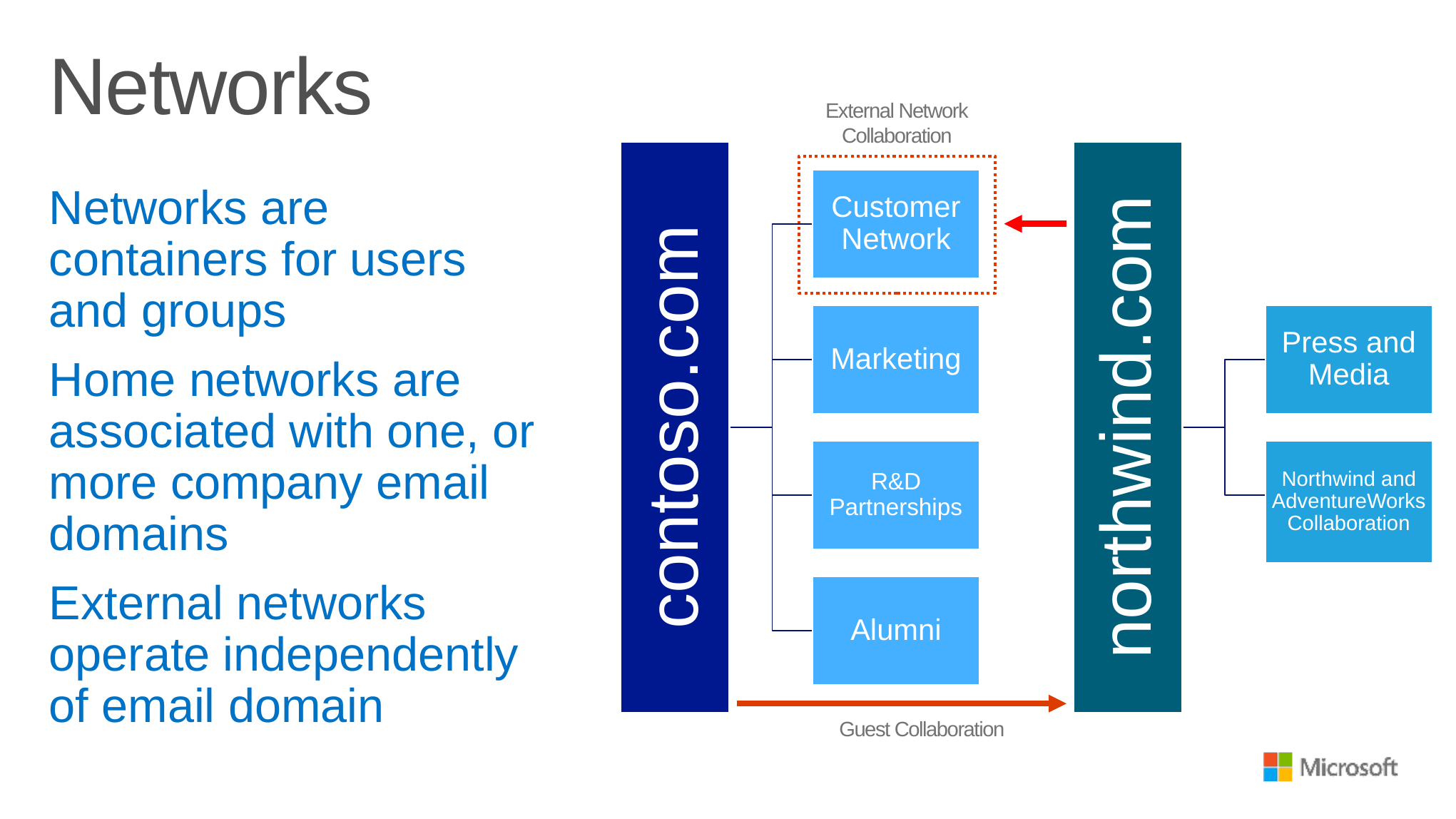

# Networks
External Network
Collaboration

Press and Media

northwind.com
Northwind and AdventureWorks Collaboration
Customer Network

Marketing
contoso.com
R&D Partnerships
Alumni
Networks are containers for users and groups
Home networks are associated with one, or more company email domains
External networks operate independently of email domain
Guest Collaboration